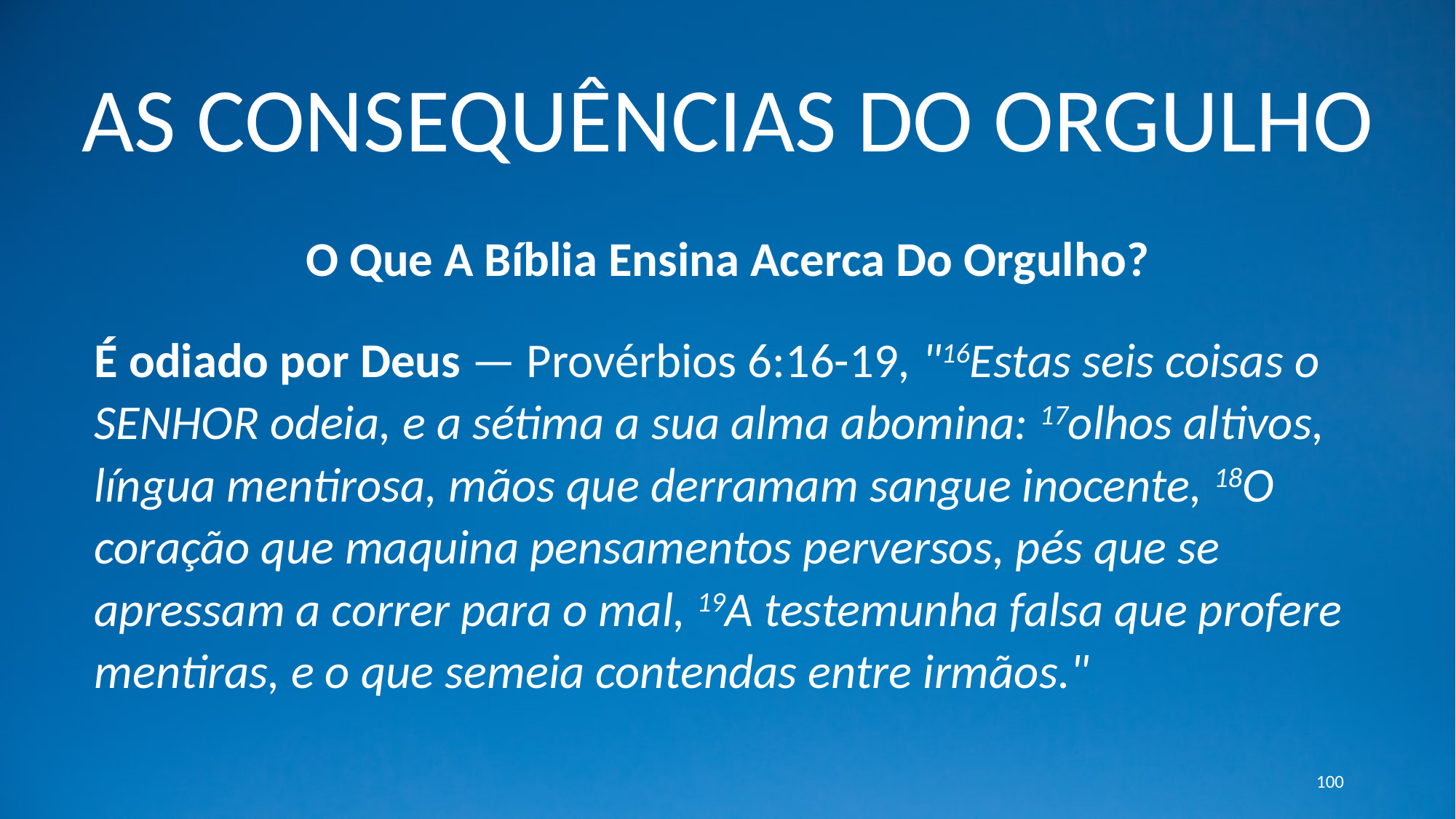

# AS CONSEQUÊNCIAS DO ORGULHO
O Que A Bíblia Ensina Acerca Do Orgulho?

É odiado por Deus — Provérbios 6:16-19, "16Estas seis coisas o SENHOR odeia, e a sétima a sua alma abomina: 17olhos altivos, língua mentirosa, mãos que derramam sangue inocente, 18O coração que maquina pensamentos perversos, pés que se apressam a correr para o mal, 19A testemunha falsa que profere mentiras, e o que semeia contendas entre irmãos."

100